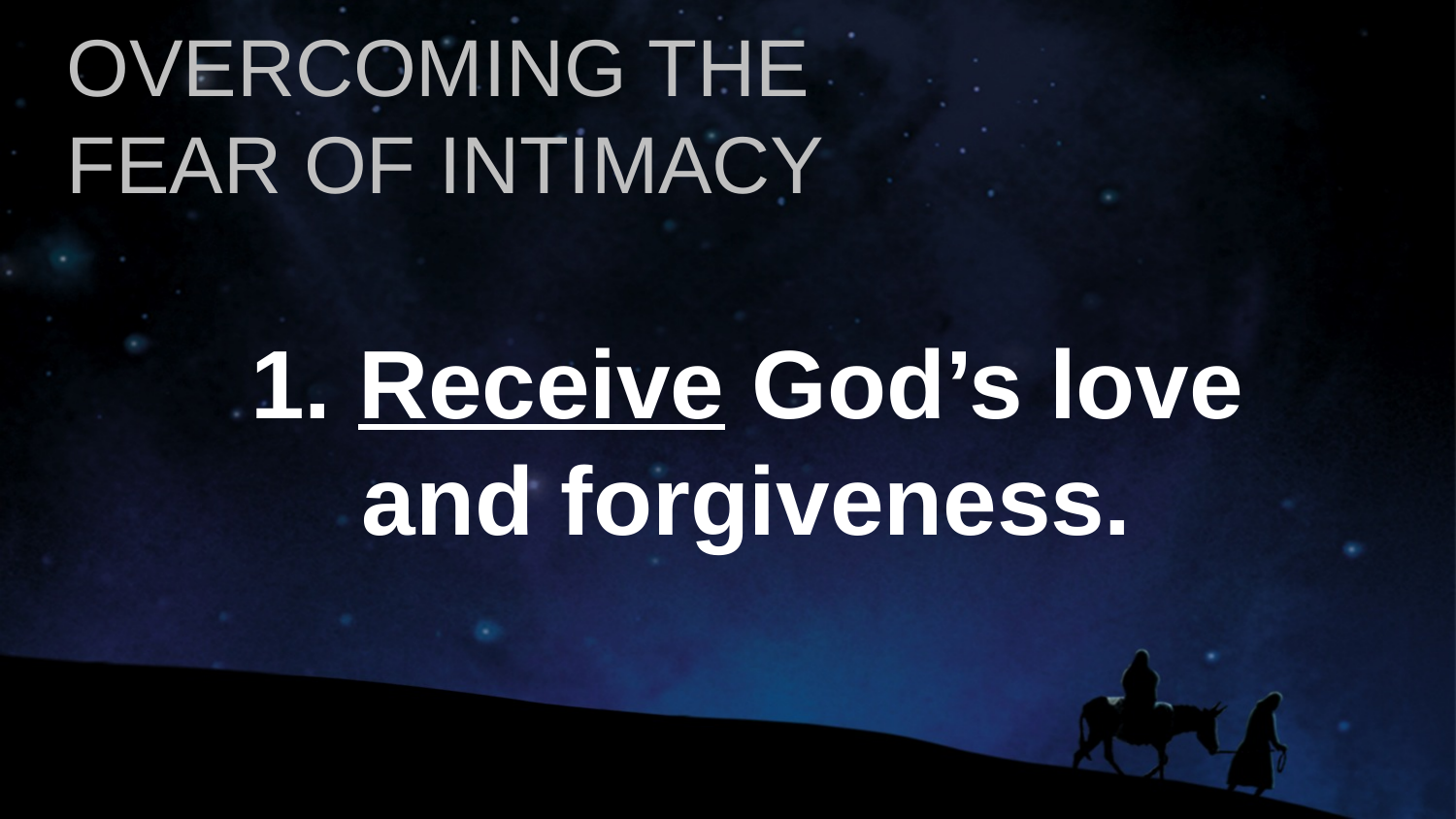

# OVERCOMING THE FEAR OF INTIMACY
1. Receive God’s love and forgiveness.